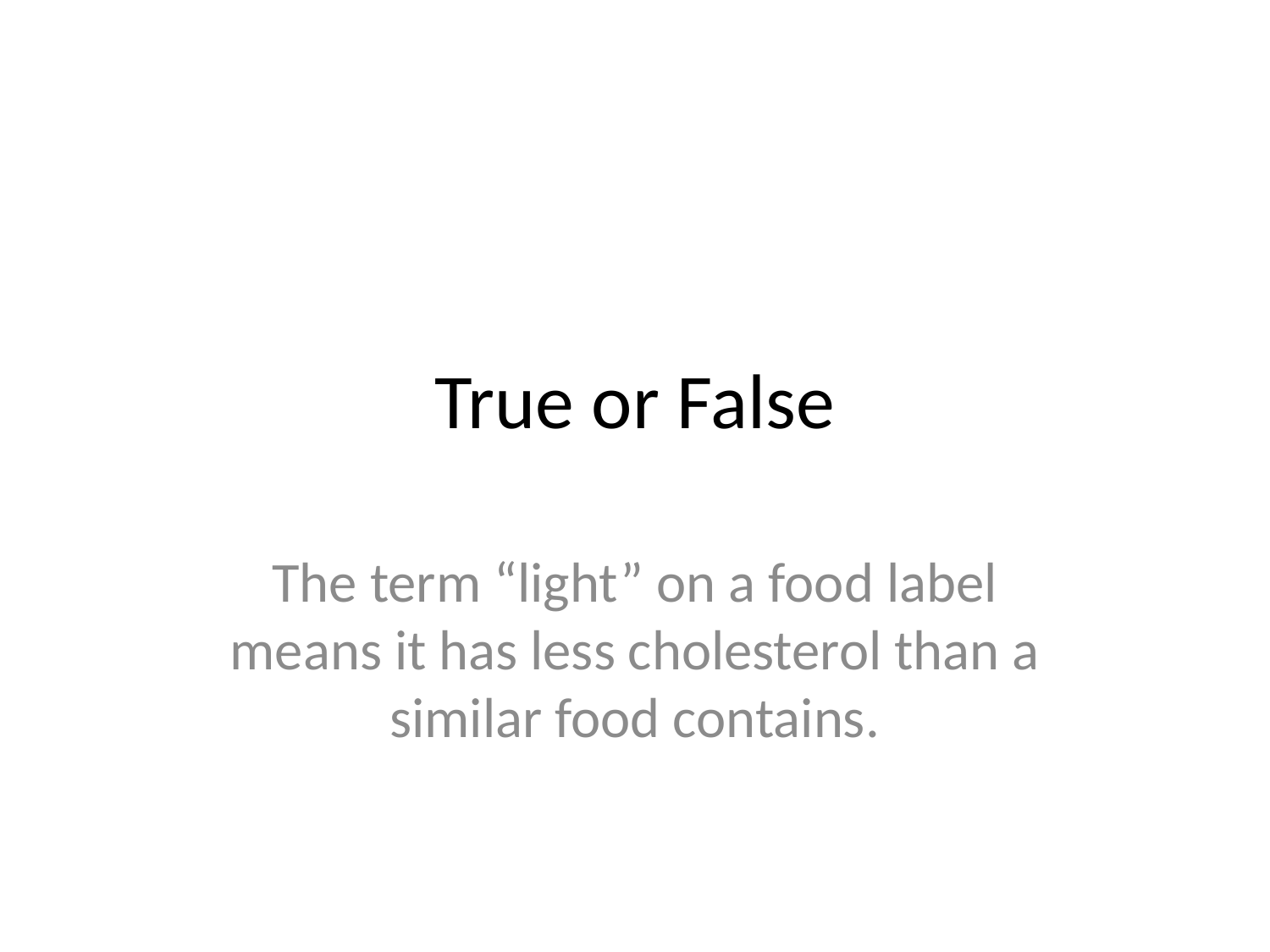

# True or False
The term “light” on a food label means it has less cholesterol than a similar food contains.